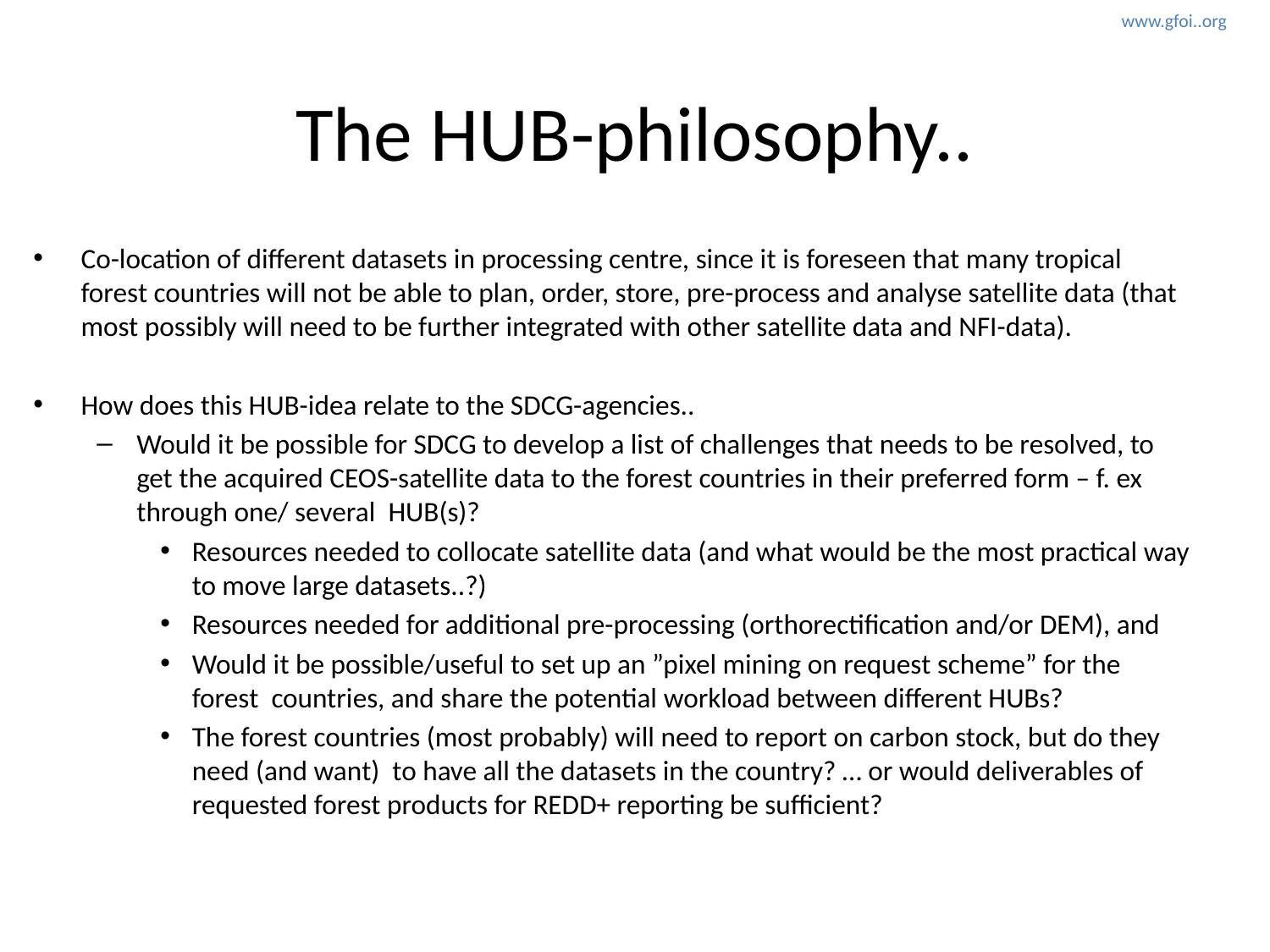

# The HUB-philosophy..
Co-location of different datasets in processing centre, since it is foreseen that many tropical forest countries will not be able to plan, order, store, pre-process and analyse satellite data (that most possibly will need to be further integrated with other satellite data and NFI-data).

How does this HUB-idea relate to the SDCG-agencies..
Would it be possible for SDCG to develop a list of challenges that needs to be resolved, to get the acquired CEOS-satellite data to the forest countries in their preferred form – f. ex through one/ several  HUB(s)?
Resources needed to collocate satellite data (and what would be the most practical way to move large datasets..?)
Resources needed for additional pre-processing (orthorectification and/or DEM), and
Would it be possible/useful to set up an ”pixel mining on request scheme” for the forest  countries, and share the potential workload between different HUBs?
The forest countries (most probably) will need to report on carbon stock, but do they need (and want)  to have all the datasets in the country? … or would deliverables of requested forest products for REDD+ reporting be sufficient?